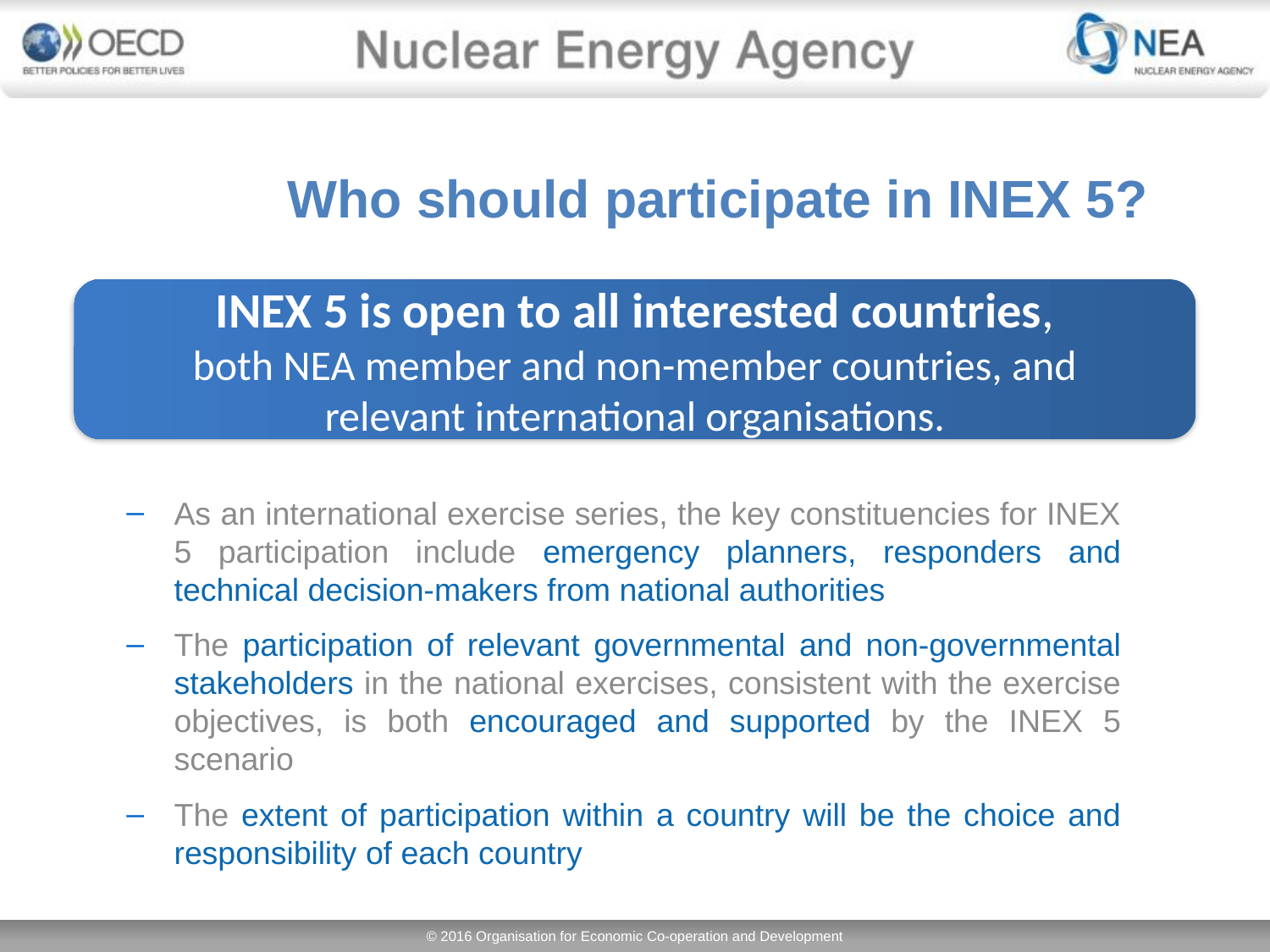

Who should participate in INEX 5?
INEX 5 is open to all interested countries,
both NEA member and non-member countries, and
relevant international organisations.
As an international exercise series, the key constituencies for INEX 5 participation include emergency planners, responders and technical decision-makers from national authorities
The participation of relevant governmental and non-governmental stakeholders in the national exercises, consistent with the exercise objectives, is both encouraged and supported by the INEX 5 scenario
The extent of participation within a country will be the choice and responsibility of each country